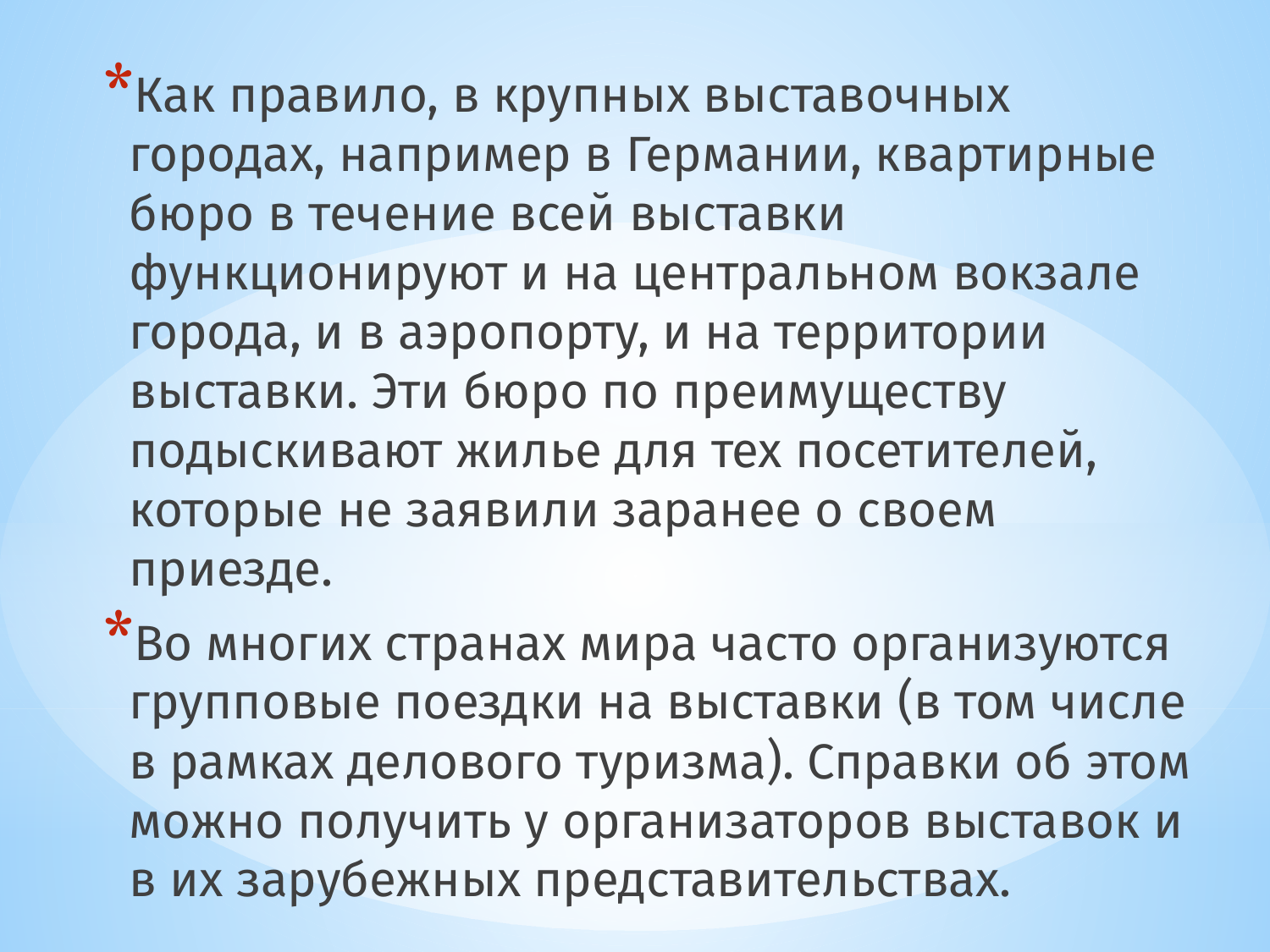

Как правило, в крупных выставочных городах, например в Германии, квартирные бюро в течение всей выставки функционируют и на центральном вокзале города, и в аэропорту, и на территории выставки. Эти бюро по преимуществу подыскивают жилье для тех посетителей, которые не заявили заранее о своем приезде.
Во многих странах мира часто организуются групповые поездки на выставки (в том числе в рамках делового туризма). Справки об этом можно получить у организаторов выставок и в их зарубежных представительствах.

#